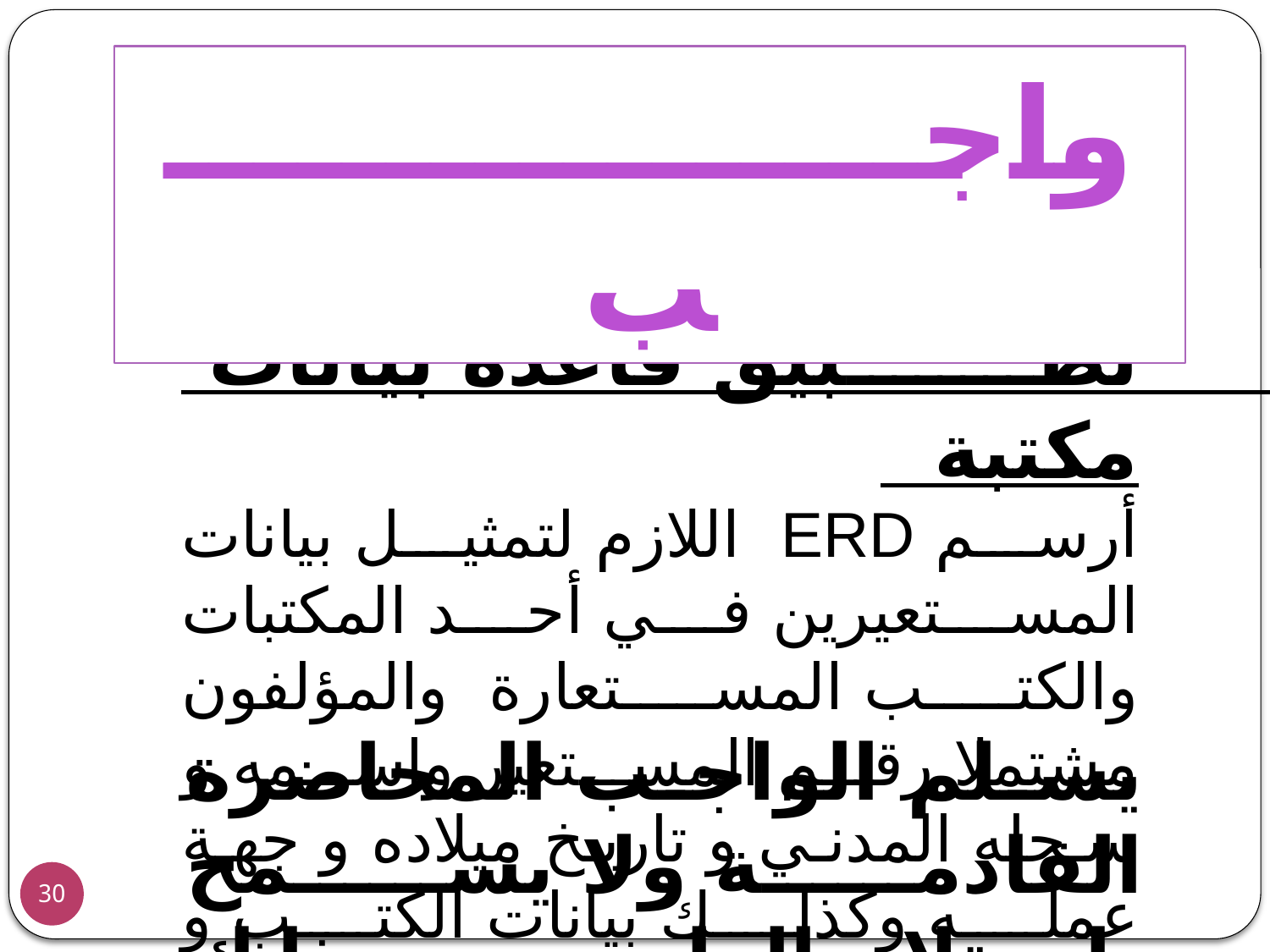

واجـــــــــــــــــب
تطبيق قاعدة بيانات  مكتبة
أرسم ERD  اللازم لتمثيل بيانات المستعيرين في أحد المكتبات والكتب المستعارة  والمؤلفون مشتملا رقم المستعير واسمه و سجله المدني و تاريخ ميلاده و جهة عمله وكذلك بيانات الكتب و المؤلفين .
ثم ارسمي العلاقة الرابطة بين هذه الكيانات .
يسلم الواجب المحاضرة القادمة ولا يسمح باستلام الواجب بعد ذلك نهــــــــائــيـــــــــا.
30